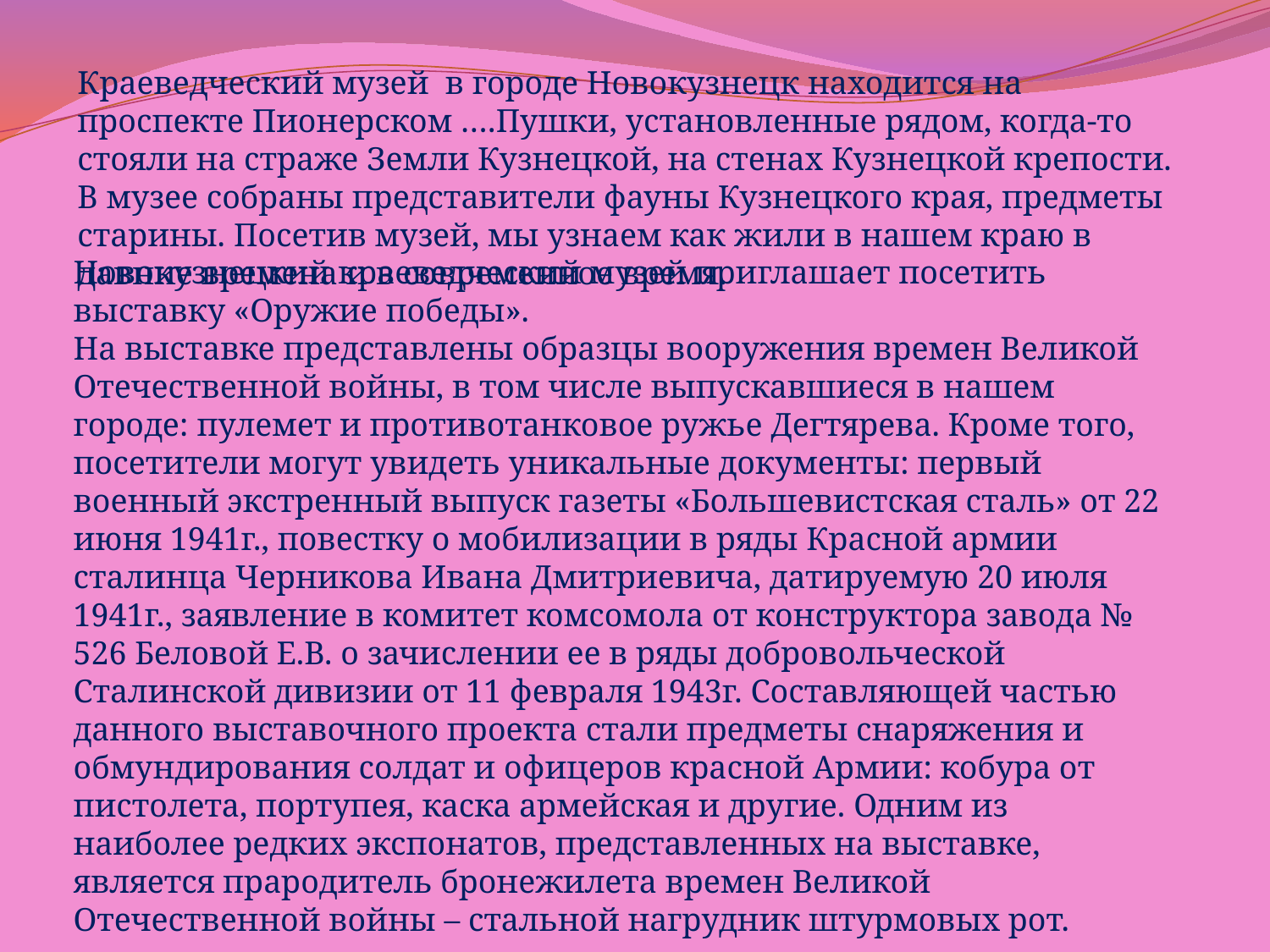

Краеведческий музей  в городе Новокузнецк находится на проспекте Пионерском ….Пушки, установленные рядом, когда-то стояли на страже Земли Кузнецкой, на стенах Кузнецкой крепости. В музее собраны представители фауны Кузнецкого края, предметы старины. Посетив музей, мы узнаем как жили в нашем краю в давние времена и в современное время.
Новокузнецкий краеведческий музей приглашает посетить выставку «Оружие победы».
На выставке представлены образцы вооружения времен Великой Отечественной войны, в том числе выпускавшиеся в нашем городе: пулемет и противотанковое ружье Дегтярева. Кроме того, посетители могут увидеть уникальные документы: первый военный экстренный выпуск газеты «Большевистская сталь» от 22 июня 1941г., повестку о мобилизации в ряды Красной армии сталинца Черникова Ивана Дмитриевича, датируемую 20 июля 1941г., заявление в комитет комсомола от конструктора завода № 526 Беловой Е.В. о зачислении ее в ряды добровольческой Сталинской дивизии от 11 февраля 1943г. Составляющей частью данного выставочного проекта стали предметы снаряжения и обмундирования солдат и офицеров красной Армии: кобура от пистолета, портупея, каска армейская и другие. Одним из наиболее редких экспонатов, представленных на выставке, является прародитель бронежилета времен Великой Отечественной войны – стальной нагрудник штурмовых рот.